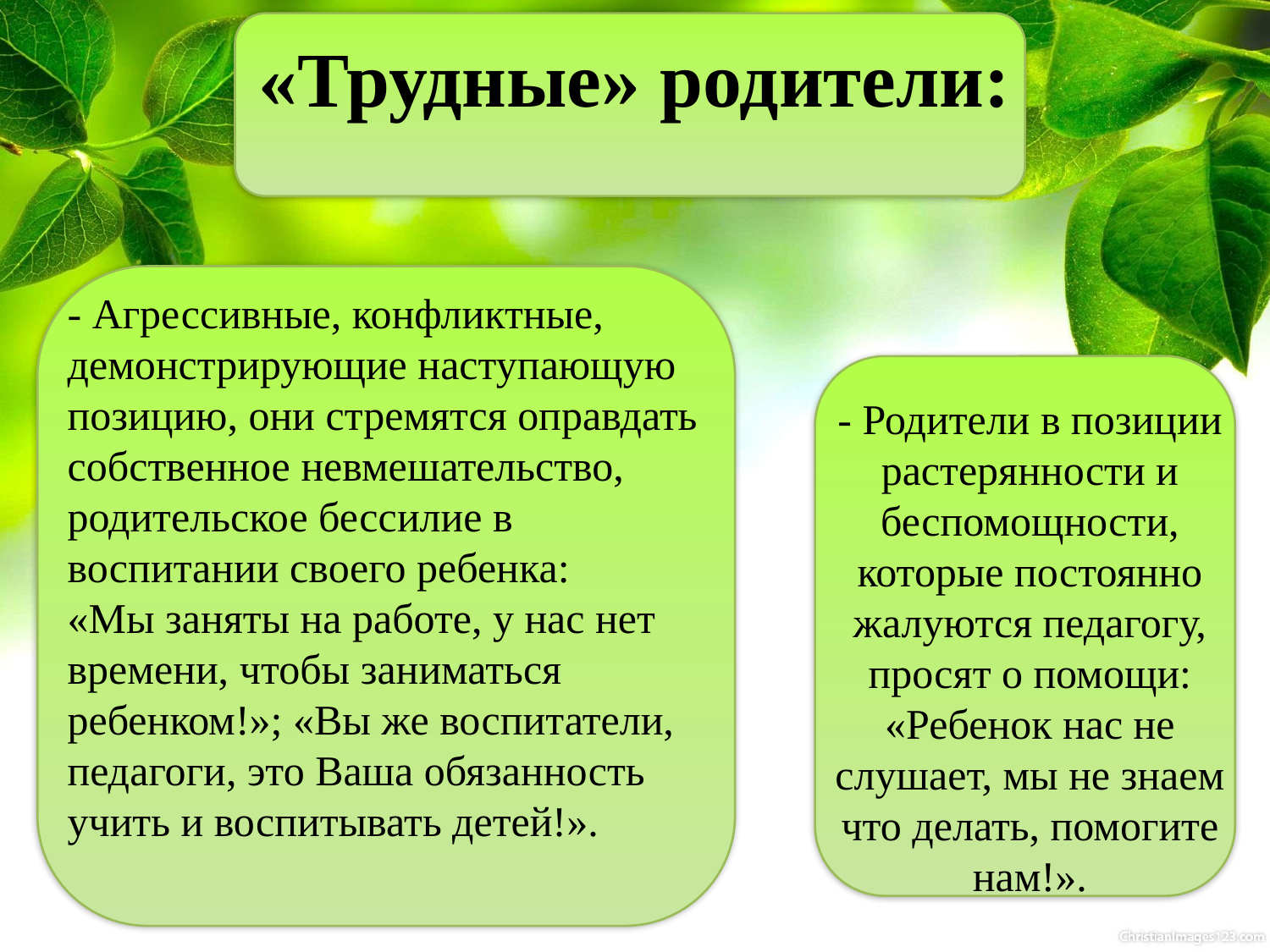

# «Трудные» родители:

- Агрессивные, конфликтные, демонстрирующие наступающую позицию, они стремятся оправдать собственное невмешательство, родительское бессилие в воспитании своего ребенка:
«Мы заняты на работе, у нас нет времени, чтобы заниматься ребенком!»; «Вы же воспитатели, педагоги, это Ваша обязанность учить и воспитывать детей!».

- Родители в позиции растерянности и беспомощности, которые постоянно жалуются педагогу, просят о помощи: «Ребенок нас не слушает, мы не знаем что делать, помогите нам!».